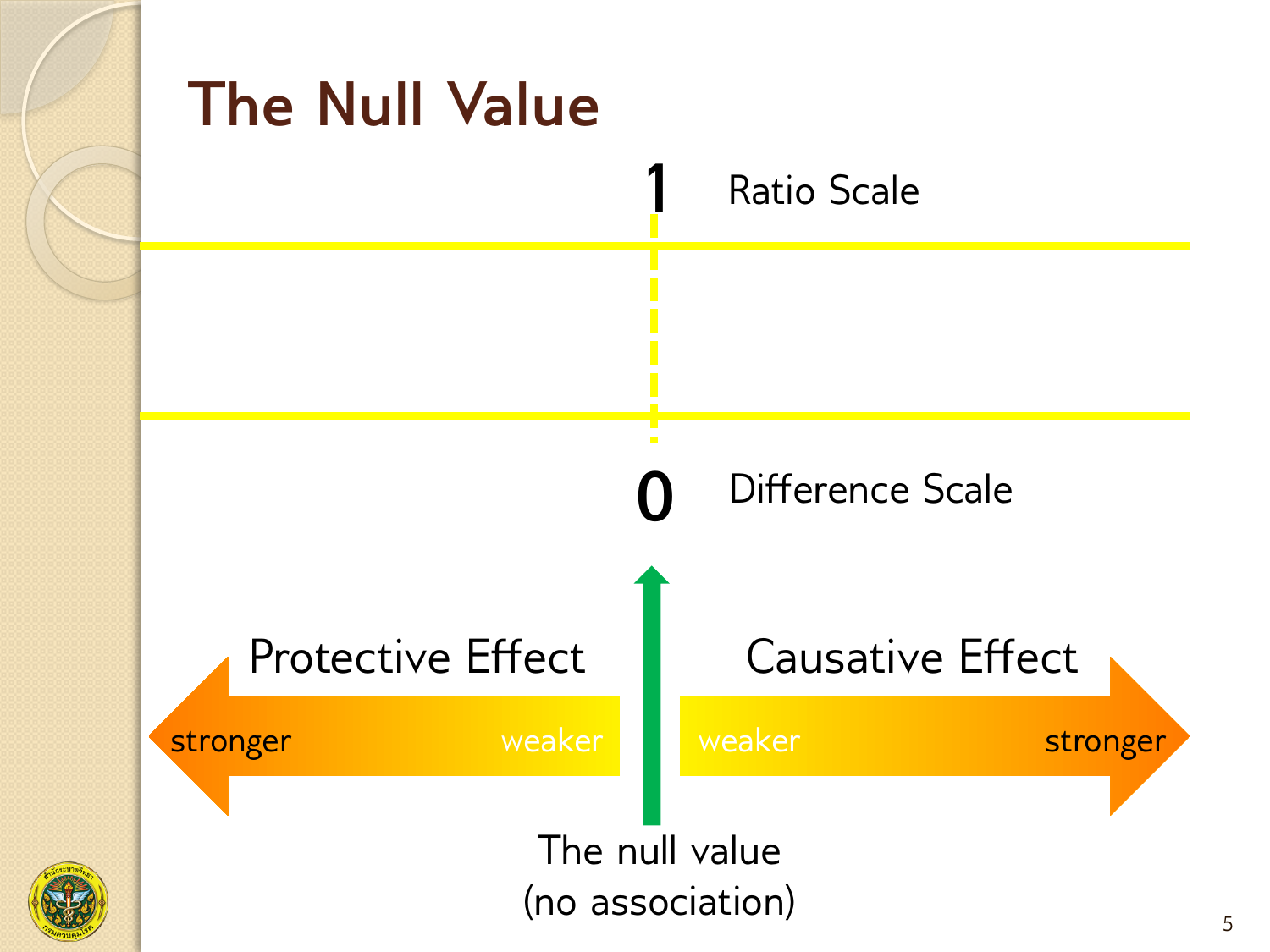

# The Null Value
1
Ratio Scale
0
Difference Scale

Protective Effect

stronger
weaker
Causative Effect

weaker
stronger
The null value
(no association)
5